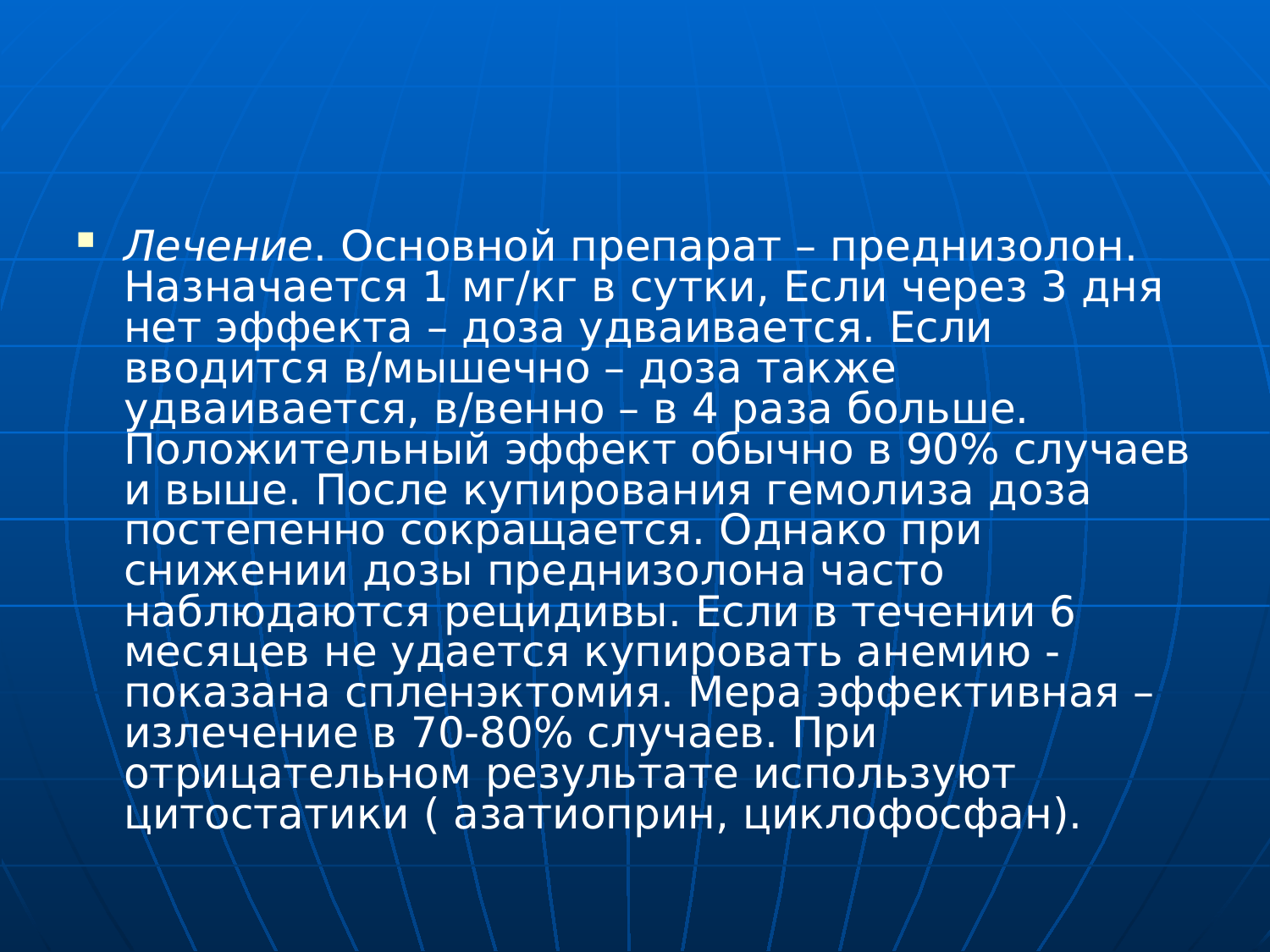

#
Лечение. Основной препарат – преднизолон. Назначается 1 мг/кг в сутки, Если через 3 дня нет эффекта – доза удваивается. Если вводится в/мышечно – доза также удваивается, в/венно – в 4 раза больше. Положительный эффект обычно в 90% случаев и выше. После купирования гемолиза доза постепенно сокращается. Однако при снижении дозы преднизолона часто наблюдаются рецидивы. Если в течении 6 месяцев не удается купировать анемию - показана спленэктомия. Мера эффективная – излечение в 70-80% случаев. При отрицательном результате используют цитостатики ( азатиоприн, циклофосфан).